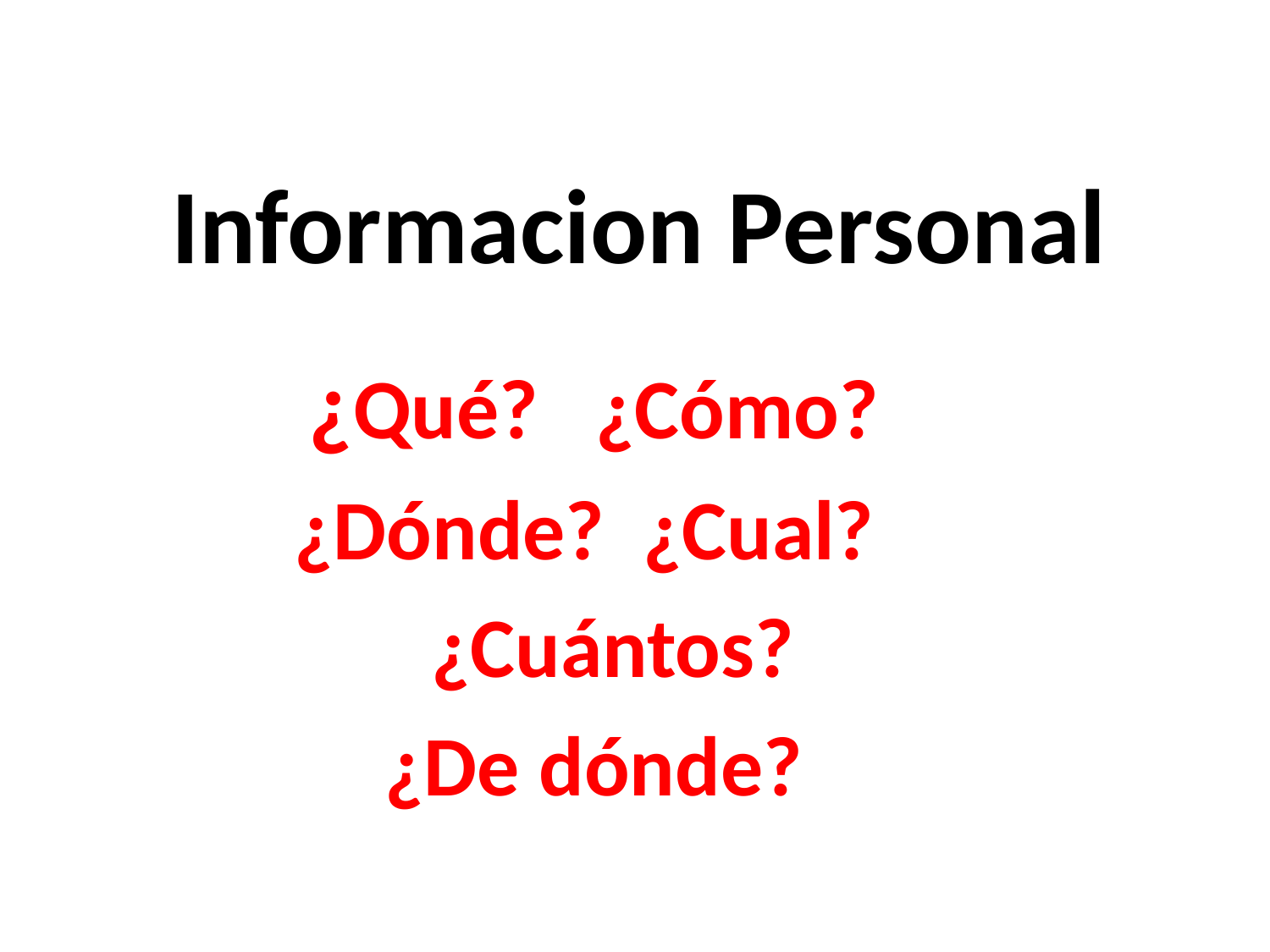

# Informacion Personal
¿Qué?   ¿Cómo?
¿Dónde?  ¿Cual?
 ¿Cuántos?
¿De dónde?